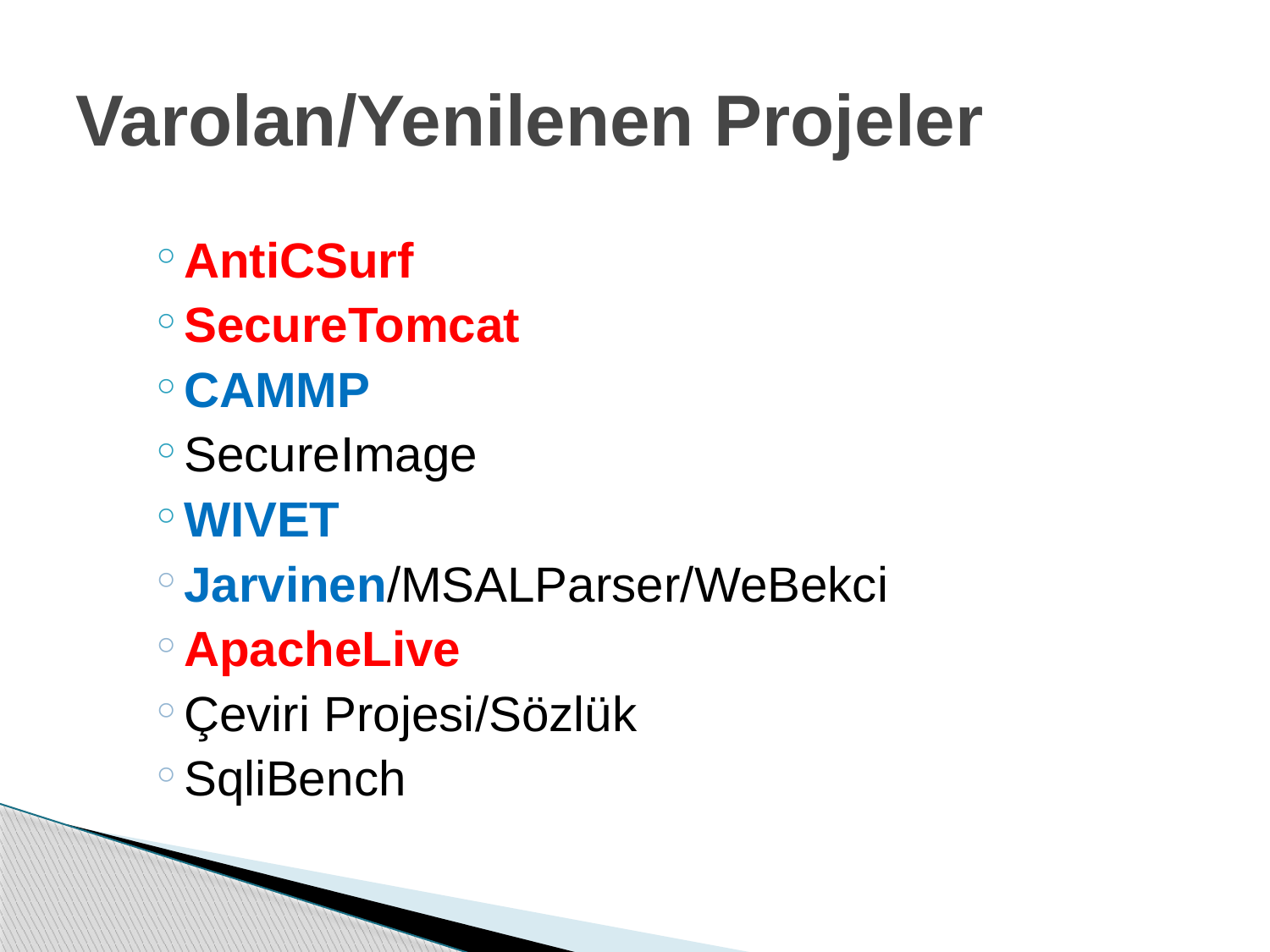

# Varolan/Yenilenen Projeler
AntiCSurf
SecureTomcat
CAMMP
SecureImage
WIVET
Jarvinen/MSALParser/WeBekci
ApacheLive
Çeviri Projesi/Sözlük
SqliBench